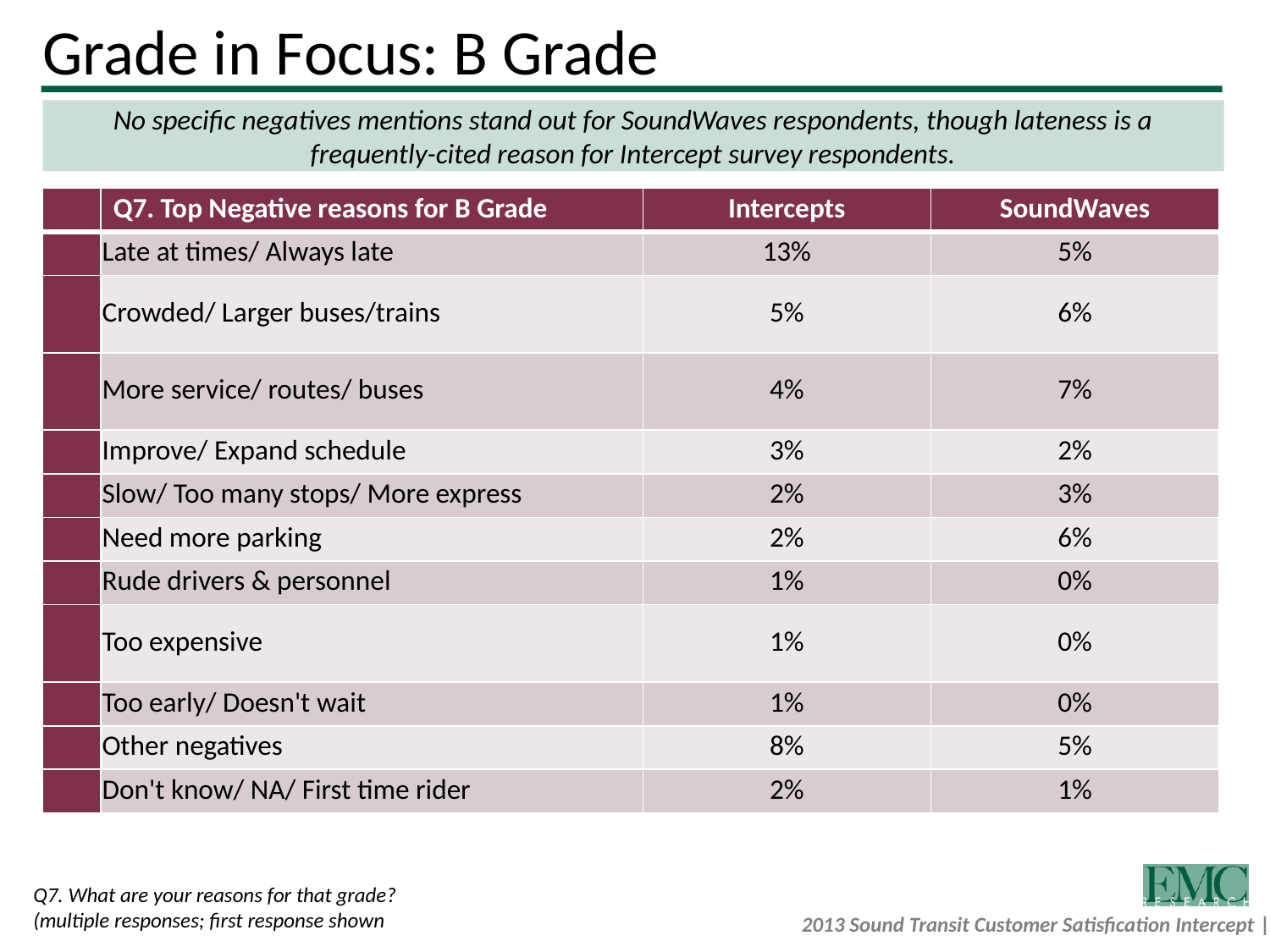

# Grade in Focus: B Grade
No specific negatives mentions stand out for SoundWaves respondents, though lateness is a frequently-cited reason for Intercept survey respondents.
|  | Q7. Top Negative reasons for B Grade | Intercepts | SoundWaves |
| --- | --- | --- | --- |
|  | Late at times/ Always late | 13% | 5% |
|  | Crowded/ Larger buses/trains | 5% | 6% |
|  | More service/ routes/ buses | 4% | 7% |
|  | Improve/ Expand schedule | 3% | 2% |
|  | Slow/ Too many stops/ More express | 2% | 3% |
|  | Need more parking | 2% | 6% |
|  | Rude drivers & personnel | 1% | 0% |
|  | Too expensive | 1% | 0% |
|  | Too early/ Doesn't wait | 1% | 0% |
|  | Other negatives | 8% | 5% |
|  | Don't know/ NA/ First time rider | 2% | 1% |
Q7. What are your reasons for that grade?
(multiple responses; first response shown